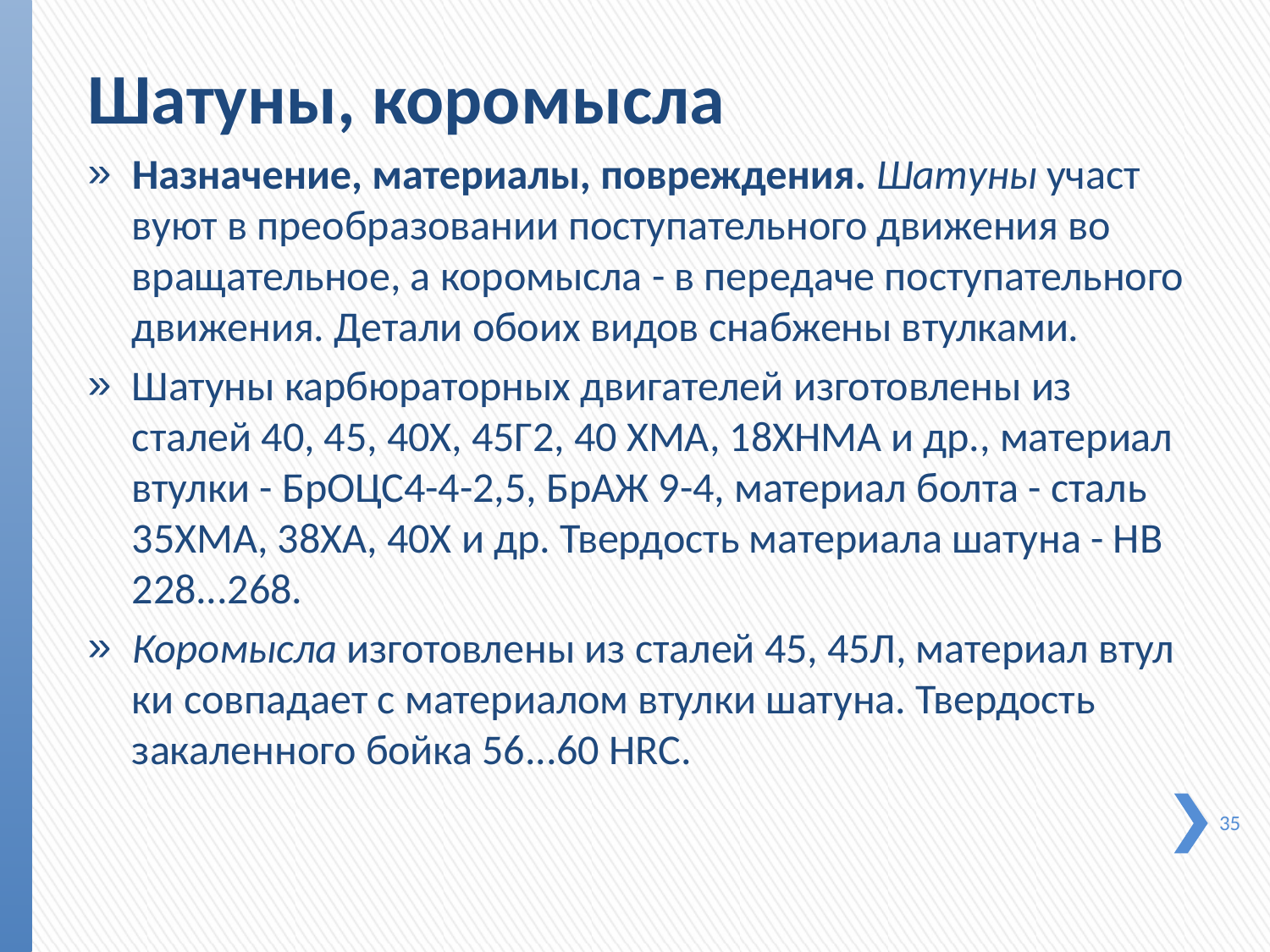

Шатуны, коромысла
Назначение, материалы, повреждения. Шатуны участ­вуют в преобразовании поступательного движения во враща­тельное, а коромысла - в передаче поступательного движения. Детали обоих видов снабжены втулками.
Шатуны карбюраторных двигателей изготовлены из сталей 40, 45, 40Х, 45Г2, 40 ХМА, 18ХНМА и др., материал втулки - БрОЦС4-4-2,5, БрАЖ 9-4, материал болта - сталь 35ХМА, 38ХА, 40Х и др. Твердость материала шатуна - НВ 228...268.
Коромысла изготовлены из сталей 45, 45Л, материал втул­ки совпадает с материалом втулки шатуна. Твердость закален­ного бойка 56...60 HRC.

35